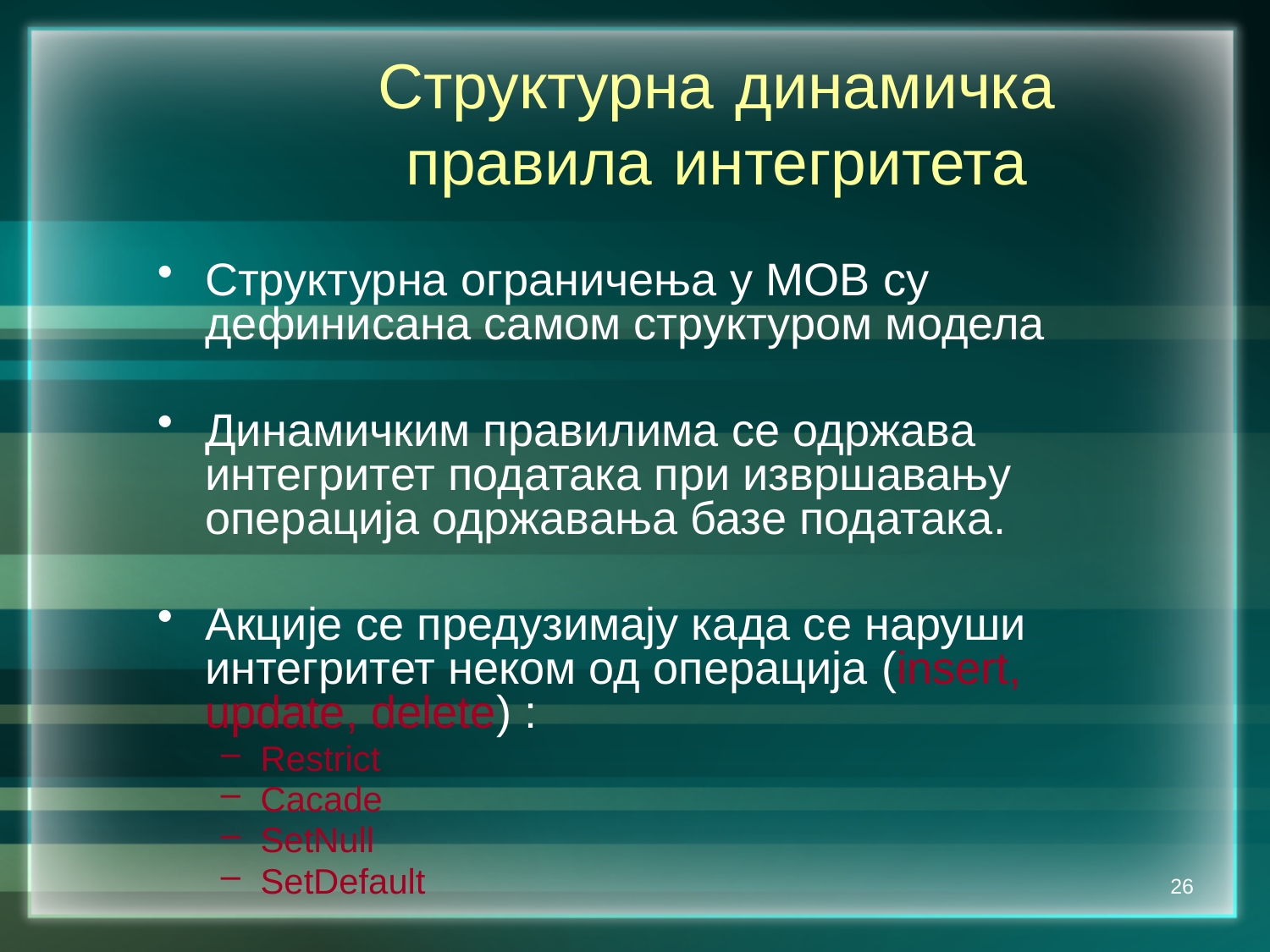

Структурна динамичка правила интегритета
Структурна ограничења у МОВ су дефинисана самом структуром модела

Динамичким правилима се одржава интегритет података при извршавању операција одржавања базе података.

Акције се предузимају када се наруши интегритет неком од операција (insert, update, delete) :
Restrict
Cacade
SetNull
SetDefault
26